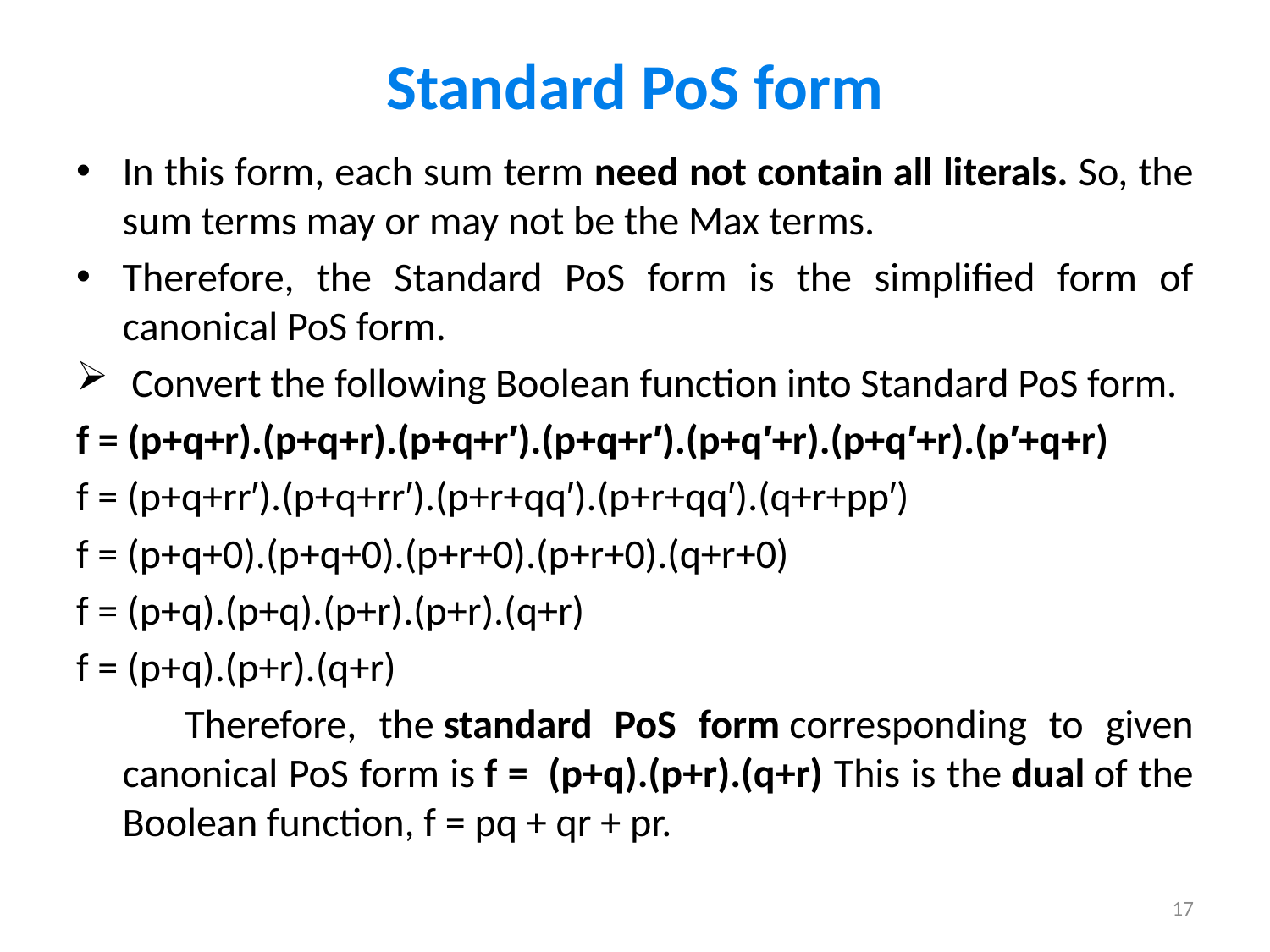

# Standard PoS form
In this form, each sum term need not contain all literals. So, the sum terms may or may not be the Max terms.
Therefore, the Standard PoS form is the simplified form of canonical PoS form.
 Convert the following Boolean function into Standard PoS form.
f = (p+q+r).(p+q+r).(p+q+r′).(p+q+r′).(p+q′+r).(p+q′+r).(p′+q+r)
f = (p+q+rr′).(p+q+rr′).(p+r+qq′).(p+r+qq′).(q+r+pp′)
f = (p+q+0).(p+q+0).(p+r+0).(p+r+0).(q+r+0)
f = (p+q).(p+q).(p+r).(p+r).(q+r)
f = (p+q).(p+r).(q+r)
     Therefore, the standard PoS form corresponding to given canonical PoS form is f =  (p+q).(p+r).(q+r) This is the dual of the Boolean function, f = pq + qr + pr.
17